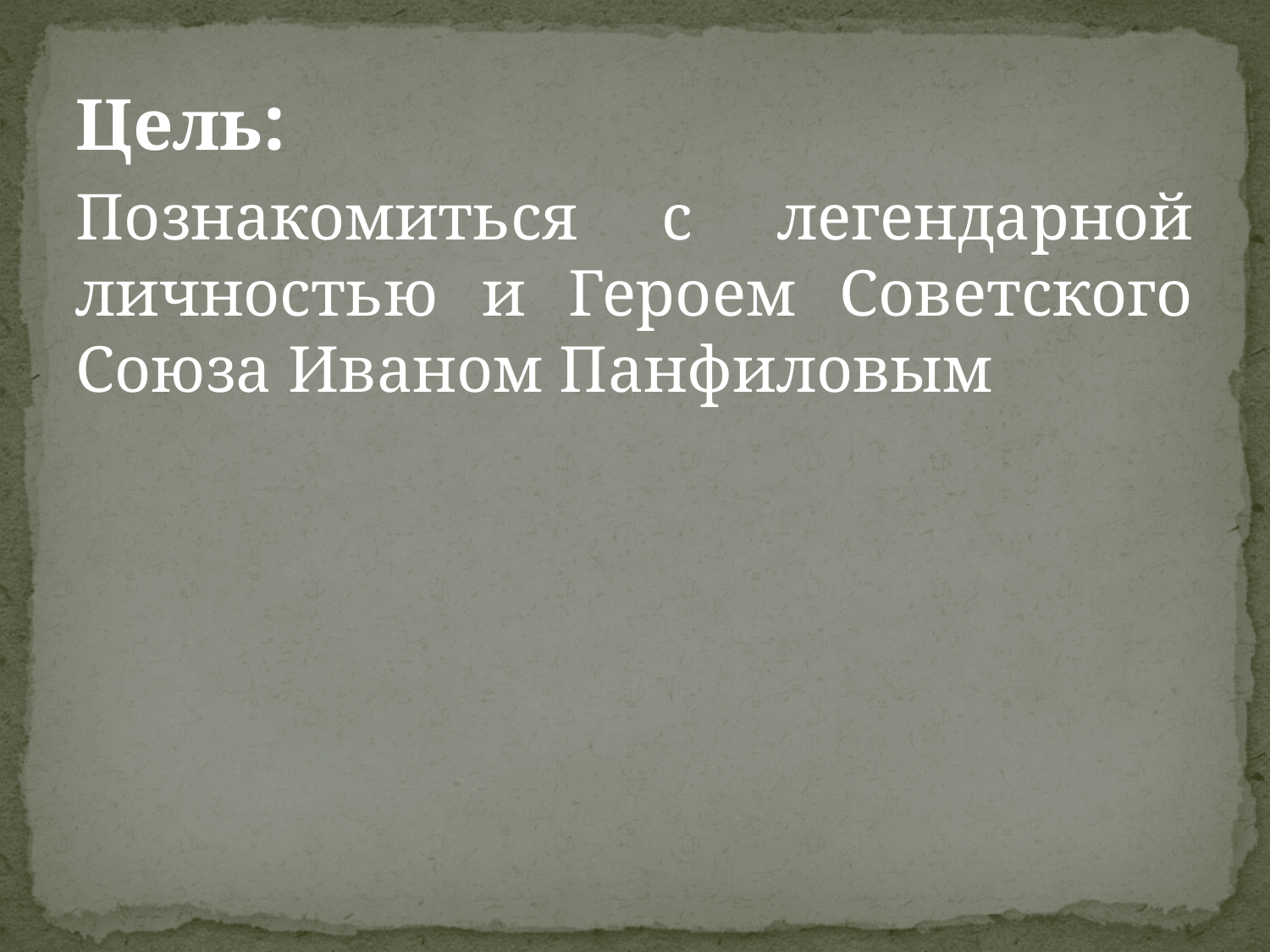

#
Цель:
Познакомиться с легендарной личностью и Героем Советского Союза Иваном Панфиловым